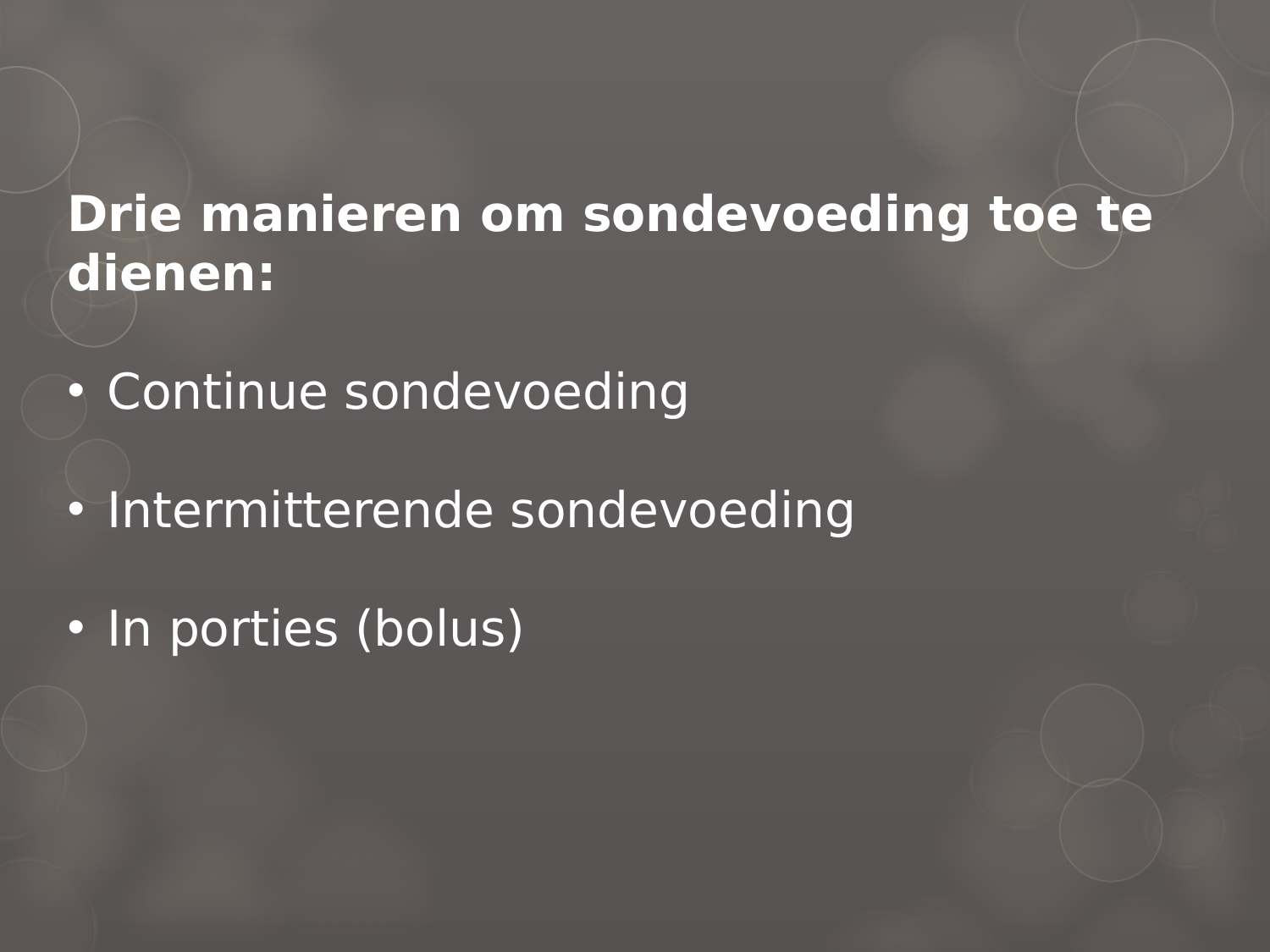

Drie manieren om sondevoeding toe te dienen:

Continue sondevoeding

Intermitterende sondevoeding

In porties (bolus)